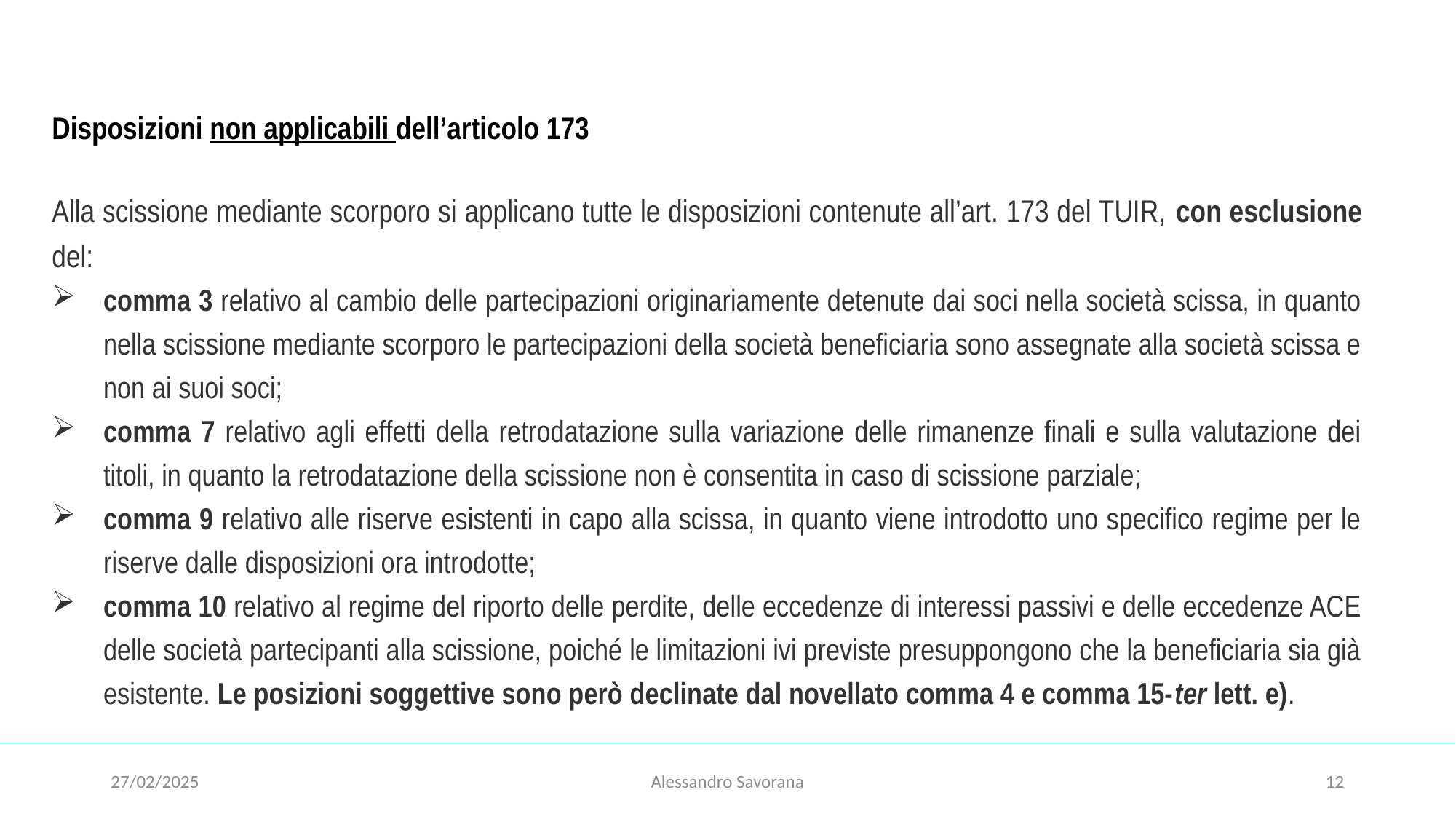

#
Disposizioni non applicabili dell’articolo 173

Alla scissione mediante scorporo si applicano tutte le disposizioni contenute all’art. 173 del TUIR, con esclusione del:
comma 3 relativo al cambio delle partecipazioni originariamente detenute dai soci nella società scissa, in quanto nella scissione mediante scorporo le partecipazioni della società beneficiaria sono assegnate alla società scissa e non ai suoi soci;
comma 7 relativo agli effetti della retrodatazione sulla variazione delle rimanenze finali e sulla valutazione dei titoli, in quanto la retrodatazione della scissione non è consentita in caso di scissione parziale;
comma 9 relativo alle riserve esistenti in capo alla scissa, in quanto viene introdotto uno specifico regime per le riserve dalle disposizioni ora introdotte;
comma 10 relativo al regime del riporto delle perdite, delle eccedenze di interessi passivi e delle eccedenze ACE delle società partecipanti alla scissione, poiché le limitazioni ivi previste presuppongono che la beneficiaria sia già esistente. Le posizioni soggettive sono però declinate dal novellato comma 4 e comma 15-ter lett. e).

27/02/2025
Alessandro Savorana
12